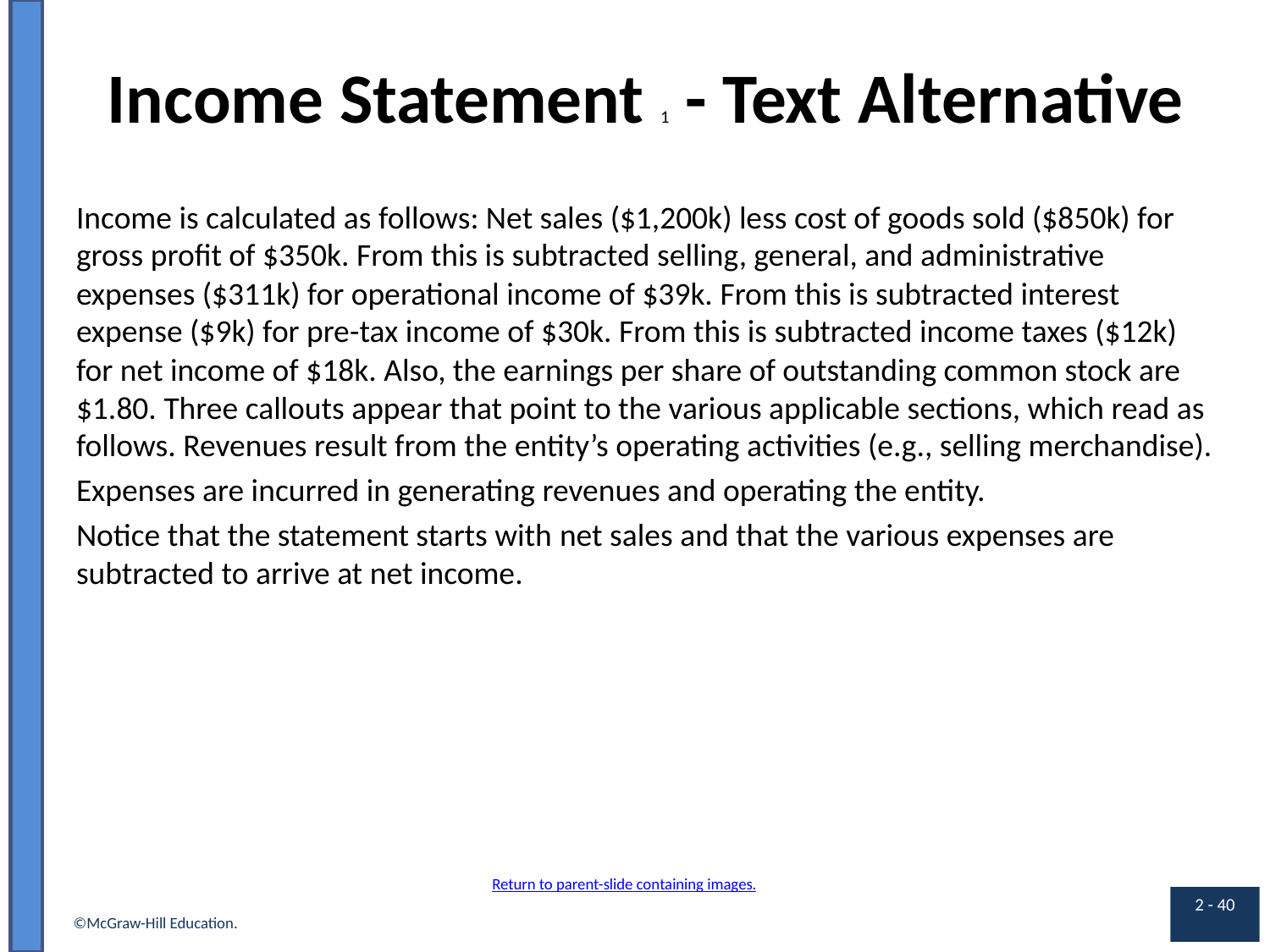

# Income Statement 1 - Text Alternative
Income is calculated as follows: Net sales ($1,200k) less cost of goods sold ($850k) for gross profit of $350k. From this is subtracted selling, general, and administrative expenses ($311k) for operational income of $39k. From this is subtracted interest expense ($9k) for pre-tax income of $30k. From this is subtracted income taxes ($12k) for net income of $18k. Also, the earnings per share of outstanding common stock are $1.80. Three callouts appear that point to the various applicable sections, which read as follows. Revenues result from the entity’s operating activities (e.g., selling merchandise).
Expenses are incurred in generating revenues and operating the entity.
Notice that the statement starts with net sales and that the various expenses are subtracted to arrive at net income.
Return to parent-slide containing images.